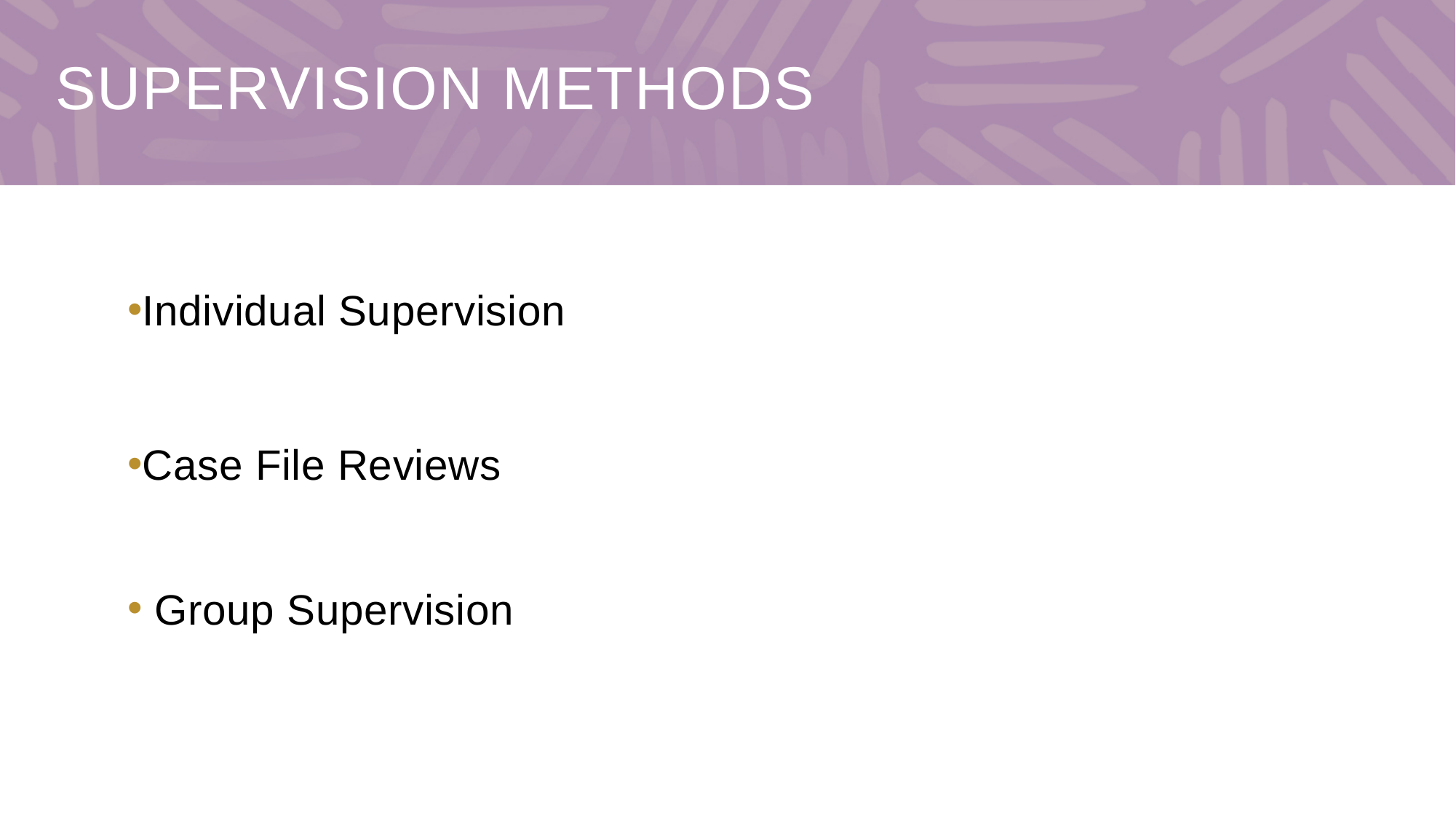

# Supervision methods
Individual Supervision

Case File Reviews

 Group Supervision